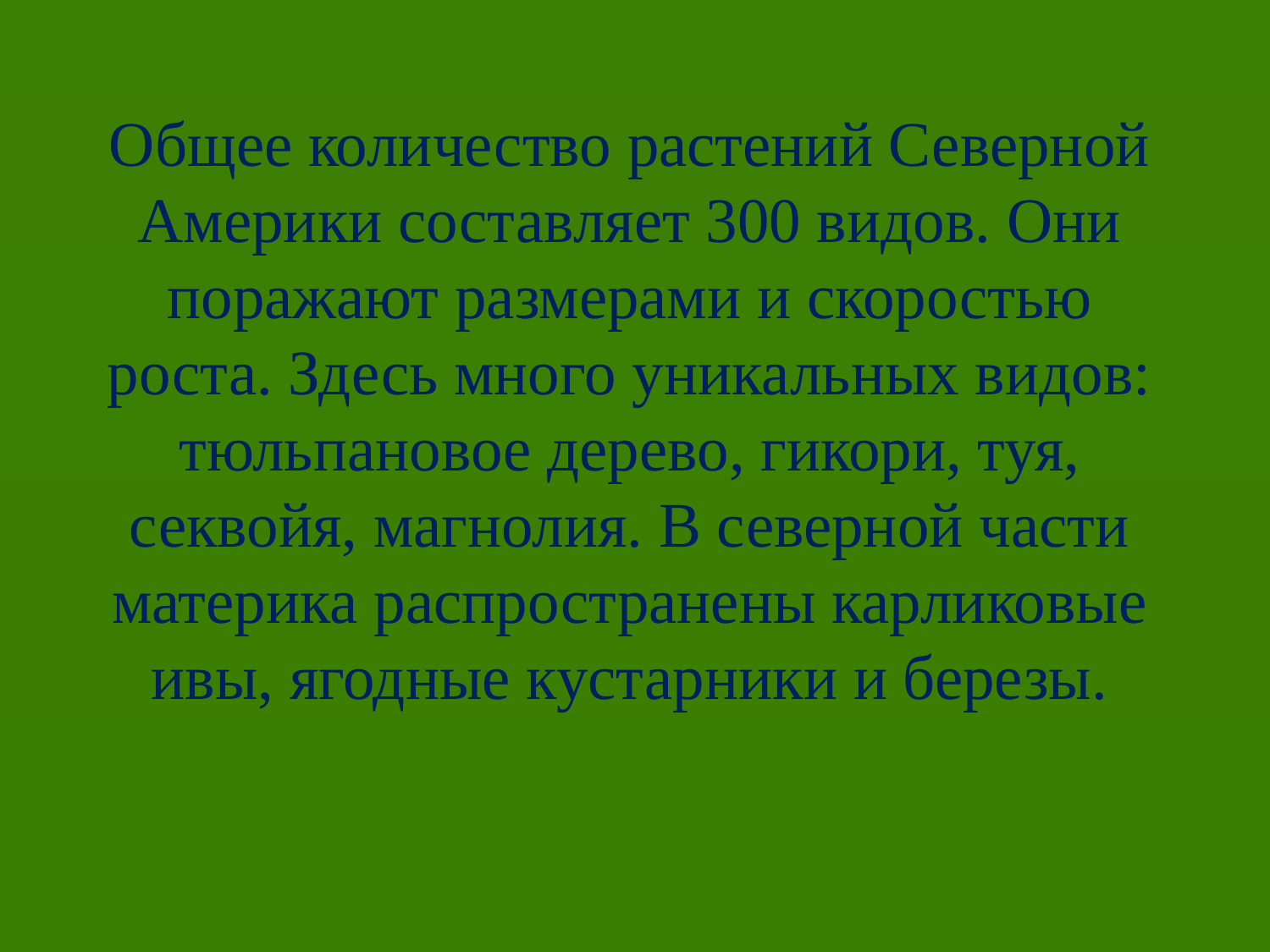

Общее количество растений Северной Америки составляет 300 видов. Они поражают размерами и скоростью роста. Здесь много уникальных видов: тюльпановое дерево, гикори, туя, секвойя, магнолия. В северной части материка распространены карликовые ивы, ягодные кустарники и березы.